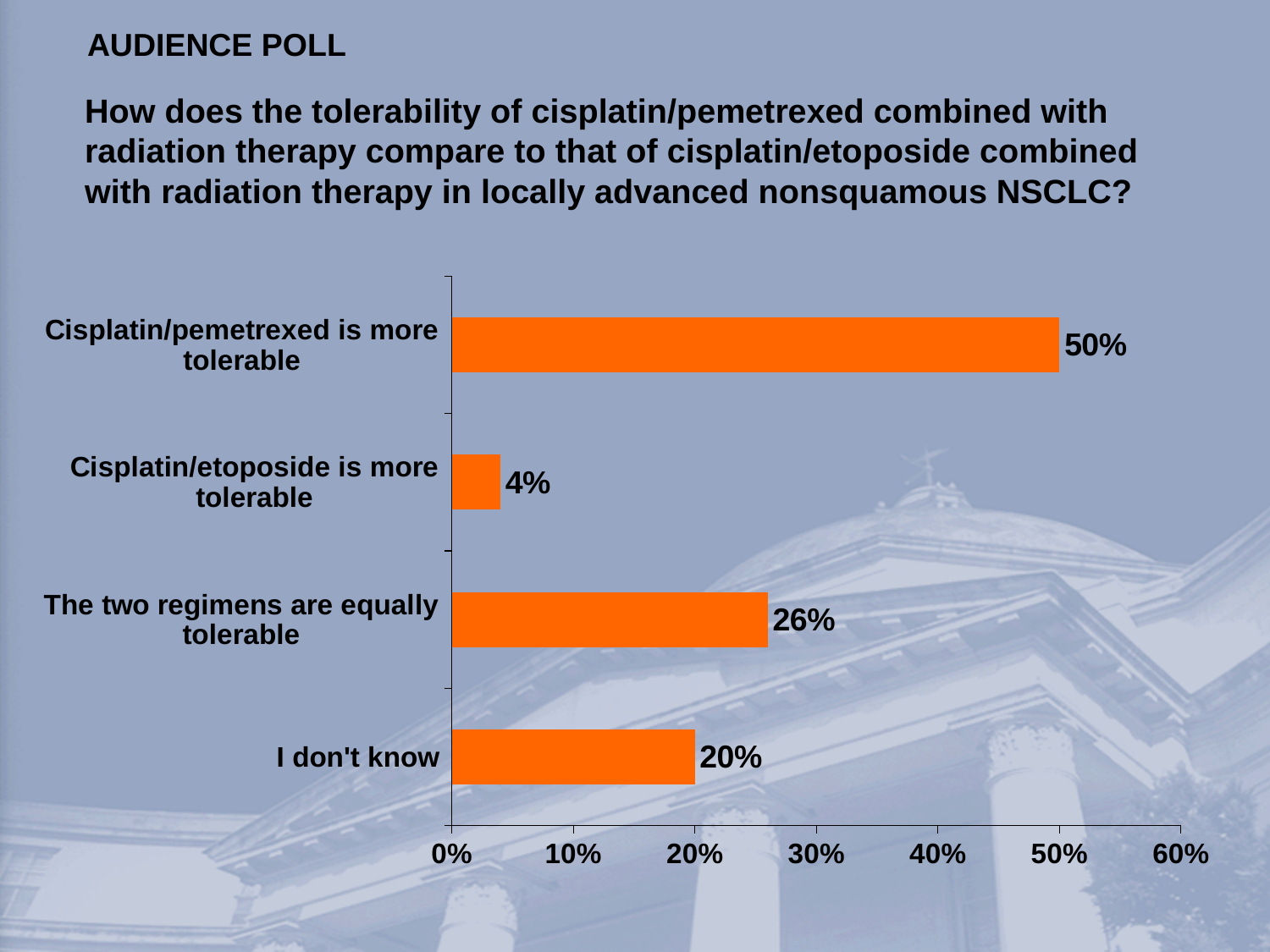

AUDIENCE POLL
How does the tolerability of cisplatin/pemetrexed combined with radiation therapy compare to that of cisplatin/etoposide combined with radiation therapy in locally advanced nonsquamous NSCLC?

### Chart

| Category | Series 1 |
|---|---|
| I don't know | 0.2 |
| The two regimens are equally tolerable | 0.26 |
| Cisplatin/etoposide is more tolerable | 0.04 |
| Cisplatin/pemetrexed is more tolerable | 0.5 |